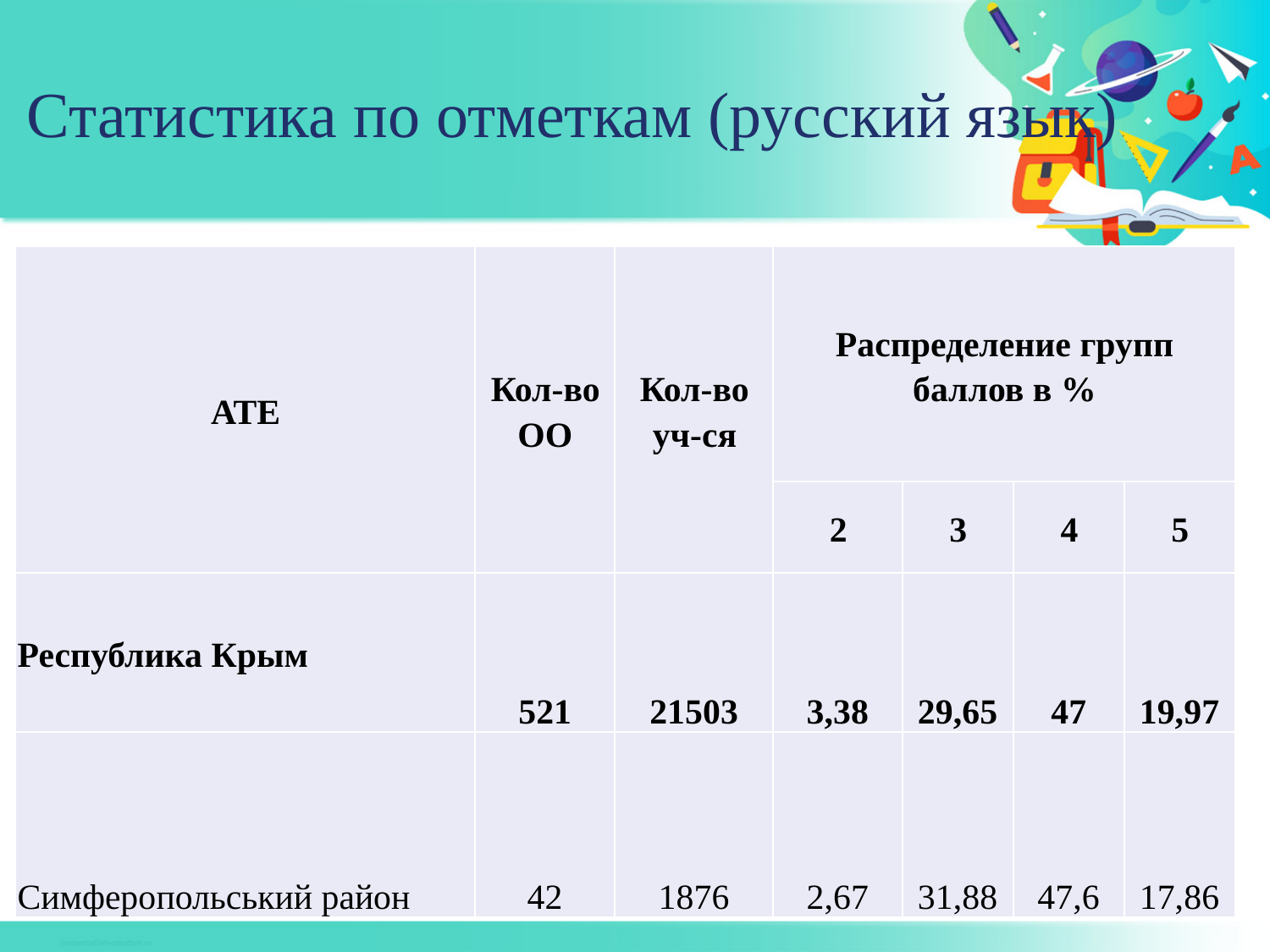

# Статистика по отметкам (русский язык)
| АТЕ | Кол-во ОО | Кол-во уч-ся | Распределение групп баллов в % |  |  |  |
| --- | --- | --- | --- | --- | --- | --- |
|  |  |  | 2 | 3 | 4 | 5 |
| Республика Крым | 521 | 21503 | 3,38 | 29,65 | 47 | 19,97 |
| Симферопольський район | 42 | 1876 | 2,67 | 31,88 | 47,6 | 17,86 |